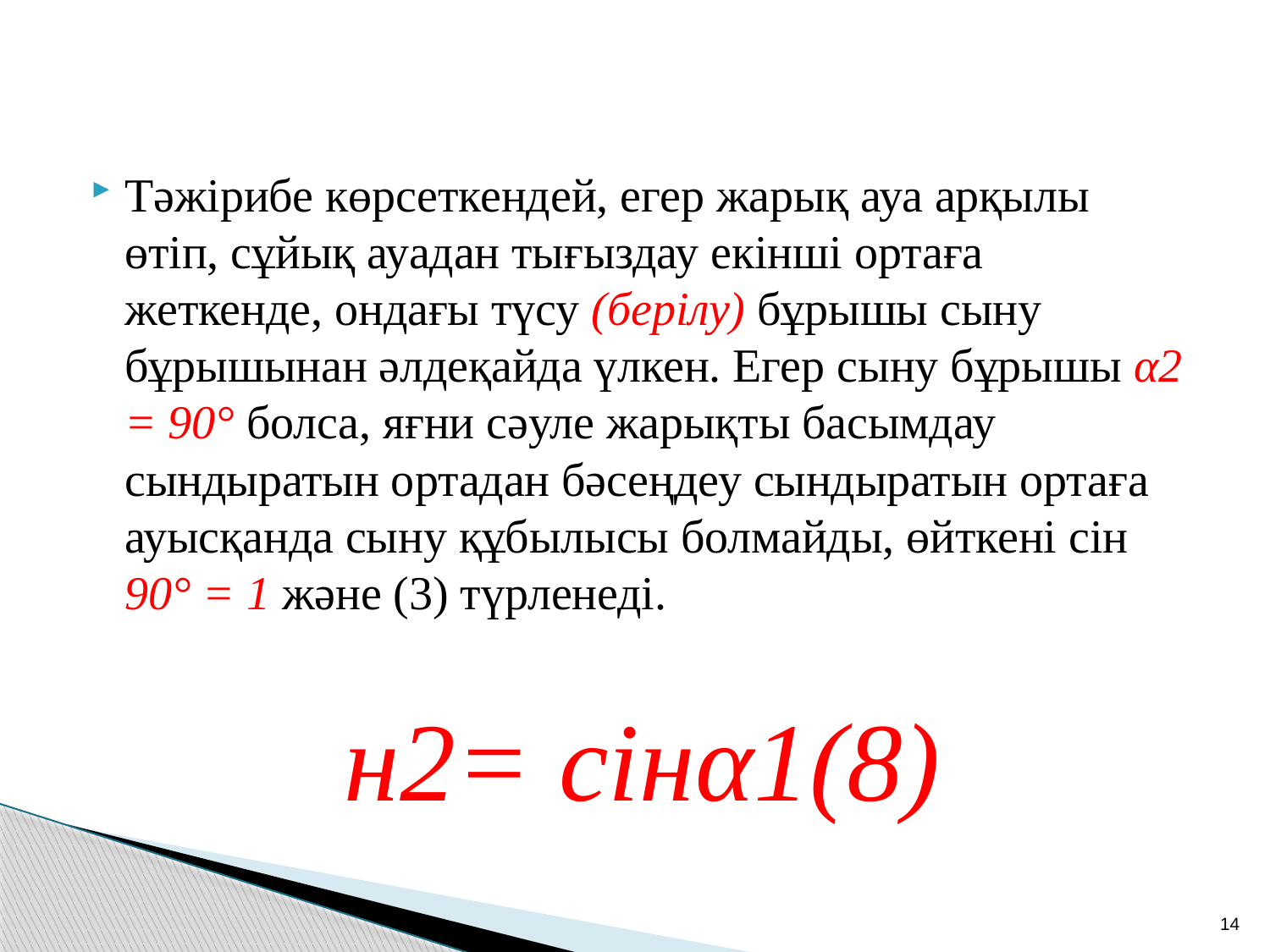

Тәжірибе көрсеткендей, егер жарық ауа арқылы өтіп, сұйық ауадан тығыздау екінші ортаға жеткенде, ондағы түсу (берілу) бұрышы сыну бұрышынан әлдеқайда үлкен. Егер сыну бұрышы α2 = 90° болса, яғни сәуле жарықты басымдау сындыратын ортадан бәсеңдеу сындыратын ортаға ауысқанда сыну құбылысы болмайды, өйткені сін 90° = 1 және (3) түрленеді.

н2= сінα1(8)
14